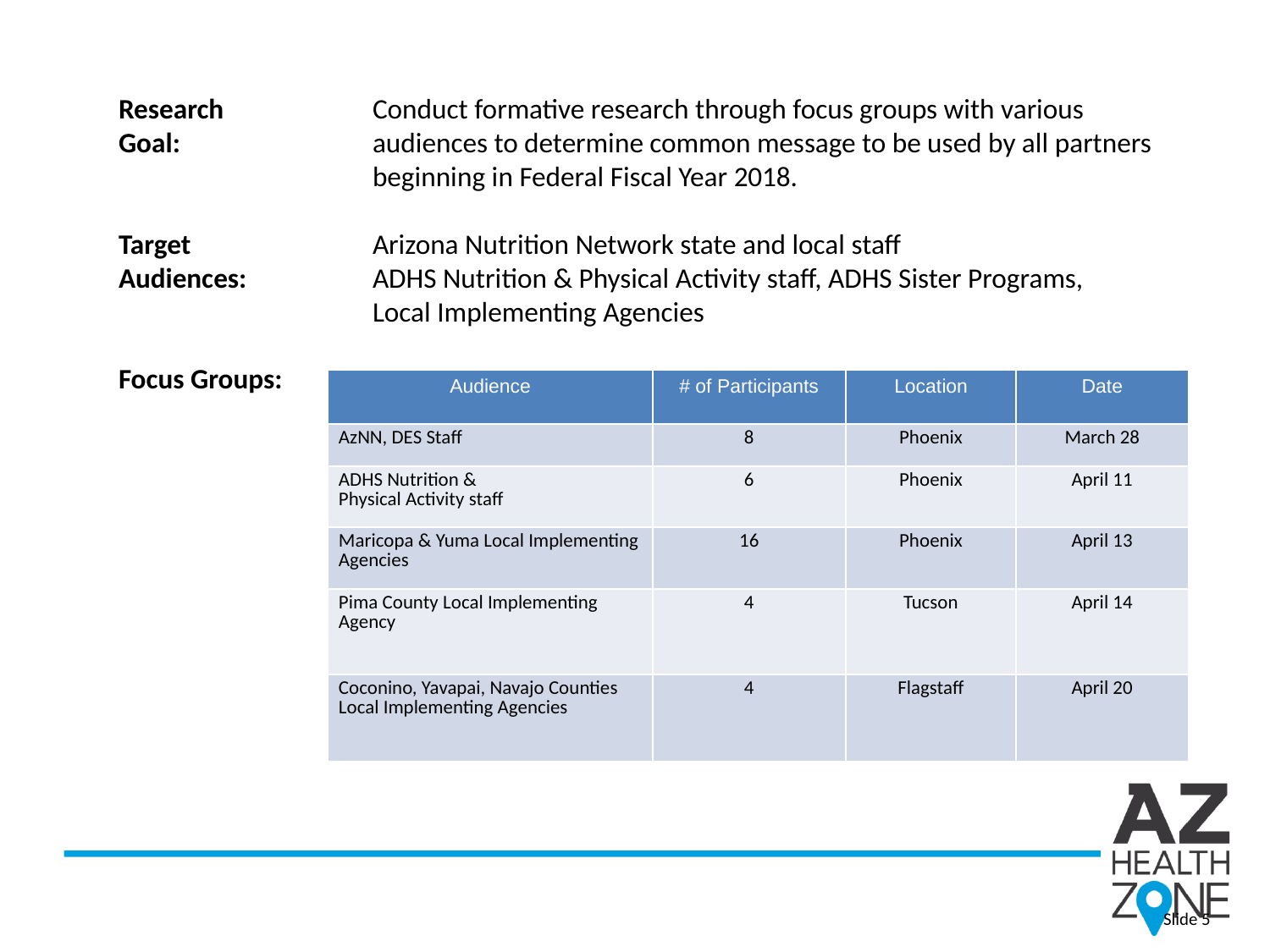

Research 		Conduct formative research through focus groups with various
Goal:  		audiences to determine common message to be used by all partners 		beginning in Federal Fiscal Year 2018.

Target 		Arizona Nutrition Network state and local staff
Audiences:	ADHS Nutrition & Physical Activity staff, ADHS Sister Programs,
		Local Implementing Agencies
Focus Groups:

| Audience | # of Participants | Location | Date |
| --- | --- | --- | --- |
| AzNN, DES Staff | 8 | Phoenix | March 28 |
| ADHS Nutrition & Physical Activity staff | 6 | Phoenix | April 11 |
| Maricopa & Yuma Local Implementing Agencies | 16 | Phoenix | April 13 |
| Pima County Local Implementing Agency | 4 | Tucson | April 14 |
| Coconino, Yavapai, Navajo Counties Local Implementing Agencies | 4 | Flagstaff | April 20 |
        Slide 5